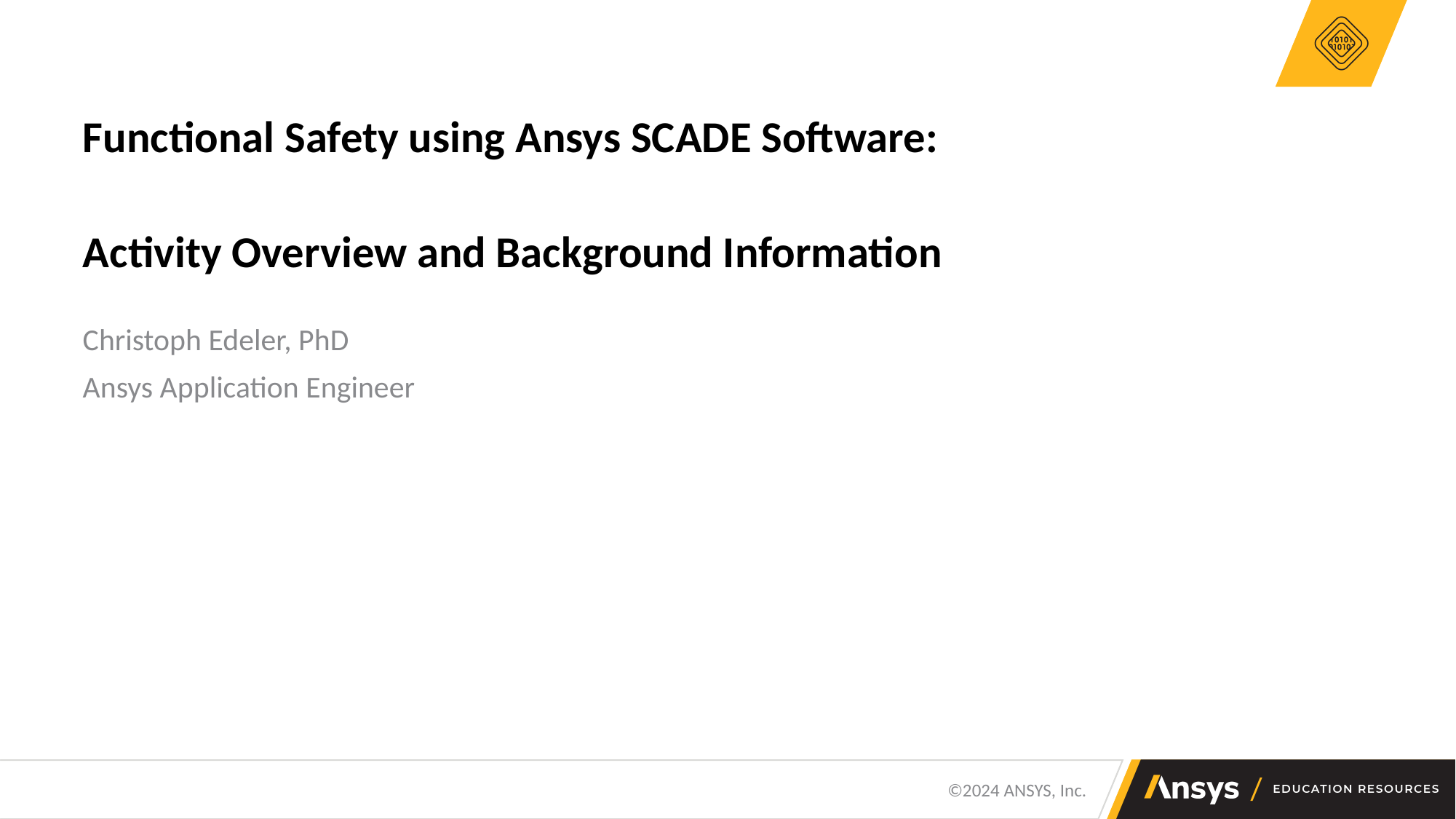

Functional Safety using Ansys SCADE Software:
Activity Overview and Background Information
Christoph Edeler, PhD
Ansys Application Engineer